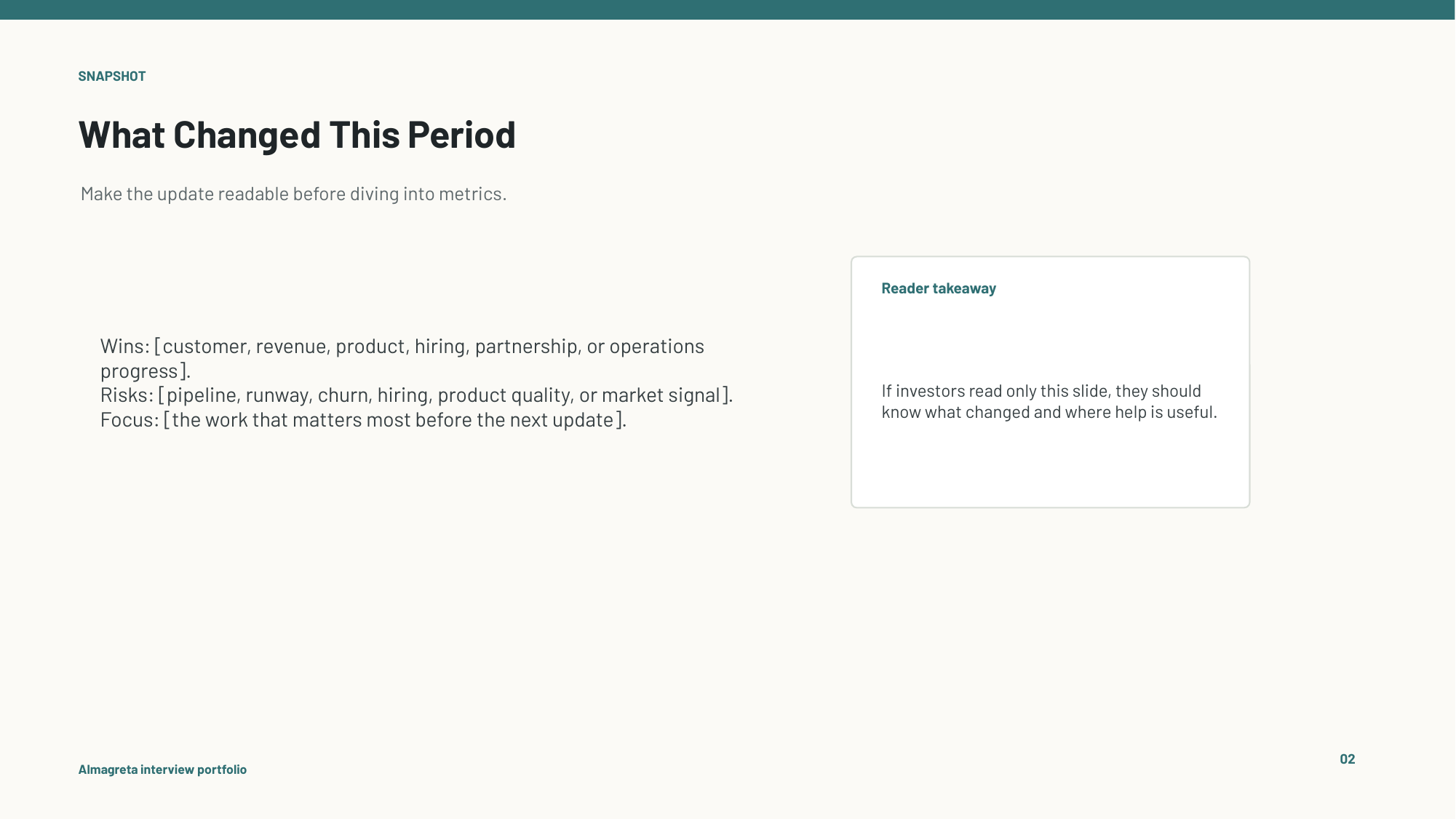

SNAPSHOT
What Changed This Period
Make the update readable before diving into metrics.
Wins: [customer, revenue, product, hiring, partnership, or operations progress].
Risks: [pipeline, runway, churn, hiring, product quality, or market signal].
Focus: [the work that matters most before the next update].

Reader takeaway
If investors read only this slide, they should know what changed and where help is useful.
02
Almagreta interview portfolio